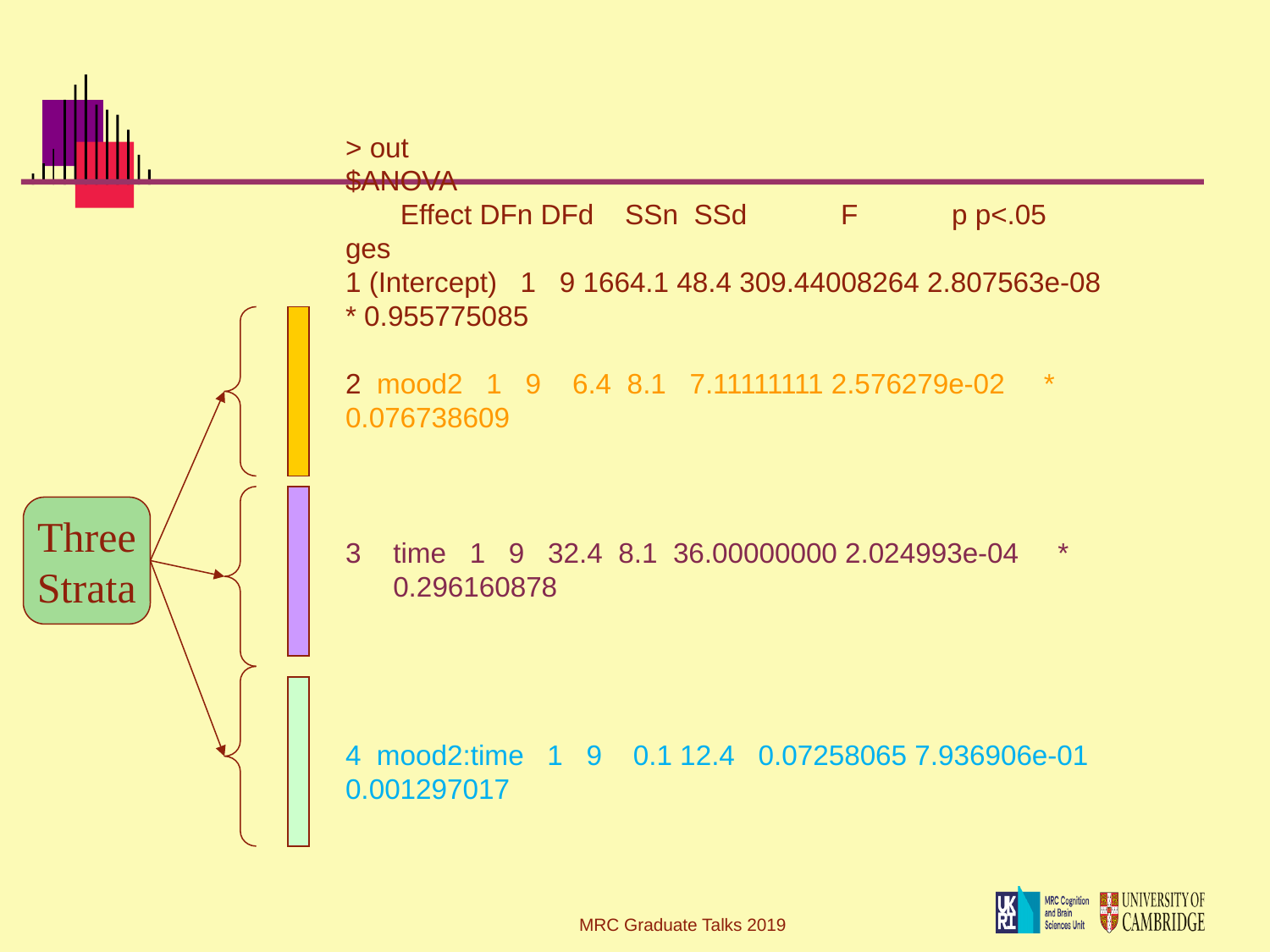

> out
$ANOVA
       Effect DFn DFd    SSn  SSd            F            p p<.05         ges
1 (Intercept)   1   9 1664.1 48.4 309.44008264 2.807563e-08     * 0.955775085

2  mood2   1   9    6.4  8.1   7.11111111 2.576279e-02     * 0.076738609

time   1   9   32.4  8.1  36.00000000 2.024993e-04     * 0.296160878

4  mood2:time   1   9    0.1 12.4   0.07258065 7.936906e-01       0.001297017

Three
Strata

MRC Graduate Talks 2019